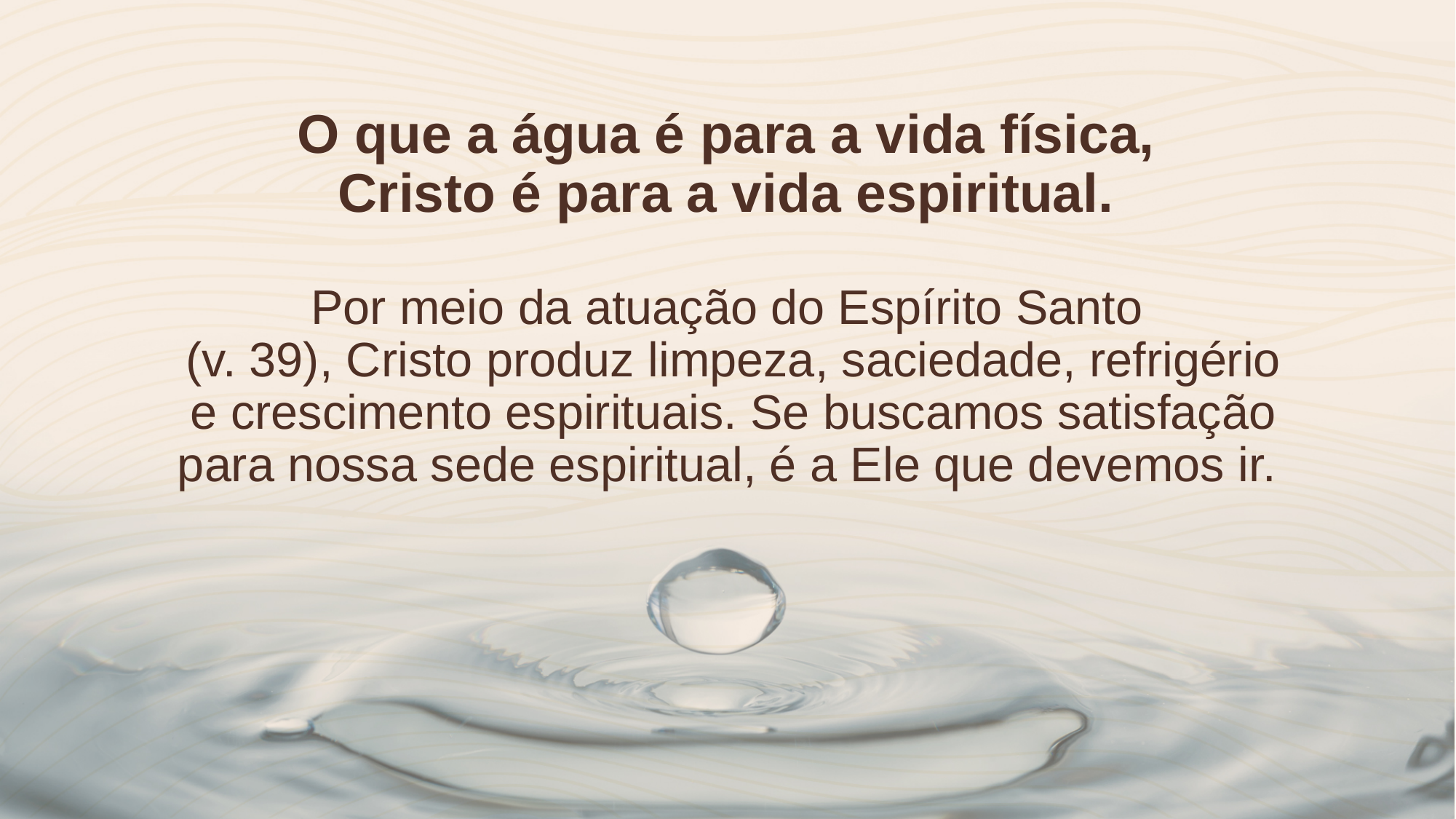

O que a água é para a vida física,
Cristo é para a vida espiritual.

Por meio da atuação do Espírito Santo
(v. 39), Cristo produz limpeza, saciedade, refrigério e crescimento espirituais. Se buscamos satisfação para nossa sede espiritual, é a Ele que devemos ir.